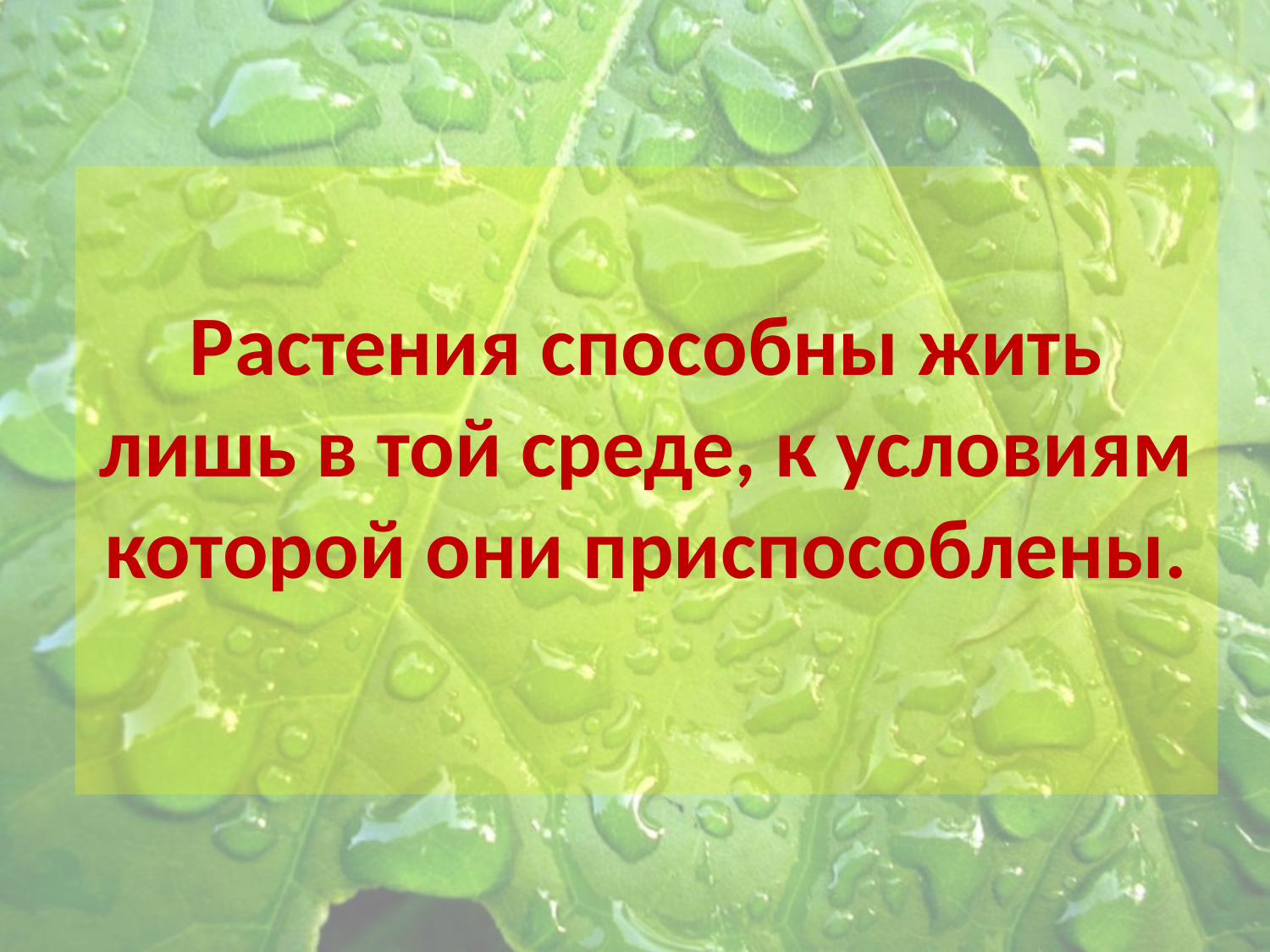

Растения способны жить лишь в той среде, к условиям которой они приспособлены.